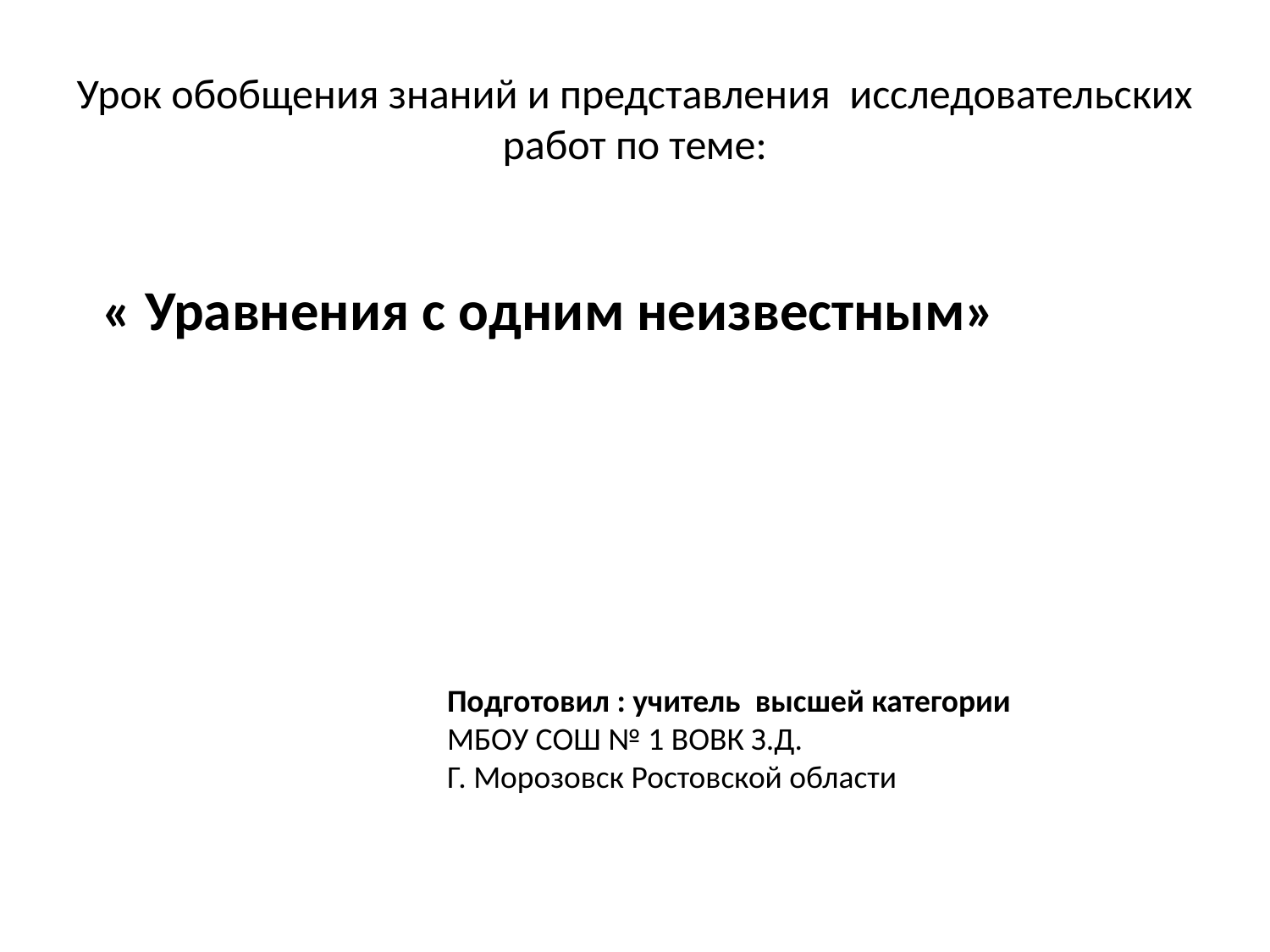

# Урок обобщения знаний и представления  исследовательских работ по теме:
« Уравнения с одним неизвестным»

                                                Подготовил : учитель  высшей категории
                                                МБОУ СОШ № 1 ВОВК З.Д.
                                                Г. Морозовск Ростовской области